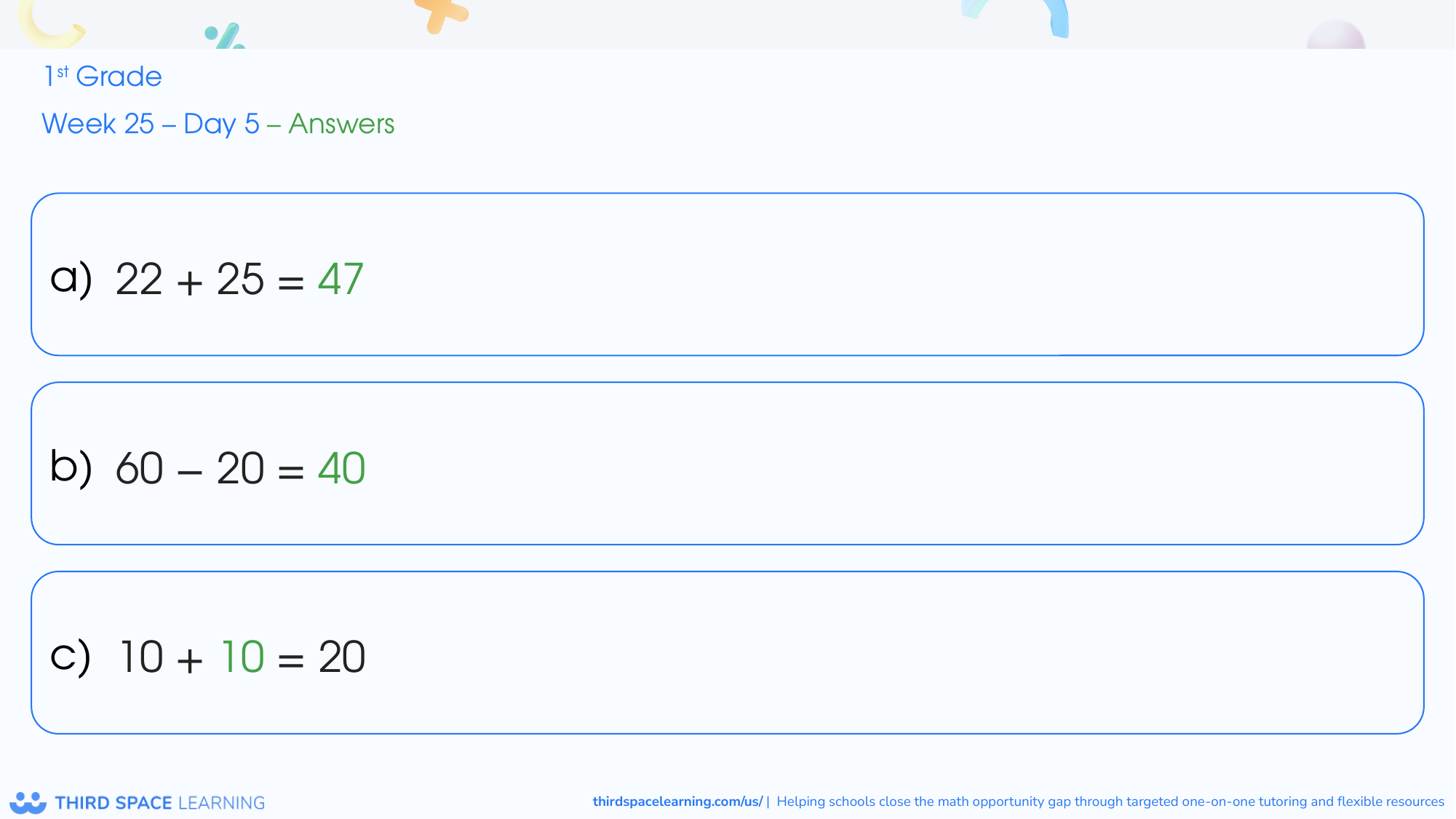

1st Grade
Week 25 – Day 5 – Answers
22 + 25 = 47
60 − 20 = 40
10 + 10 = 20